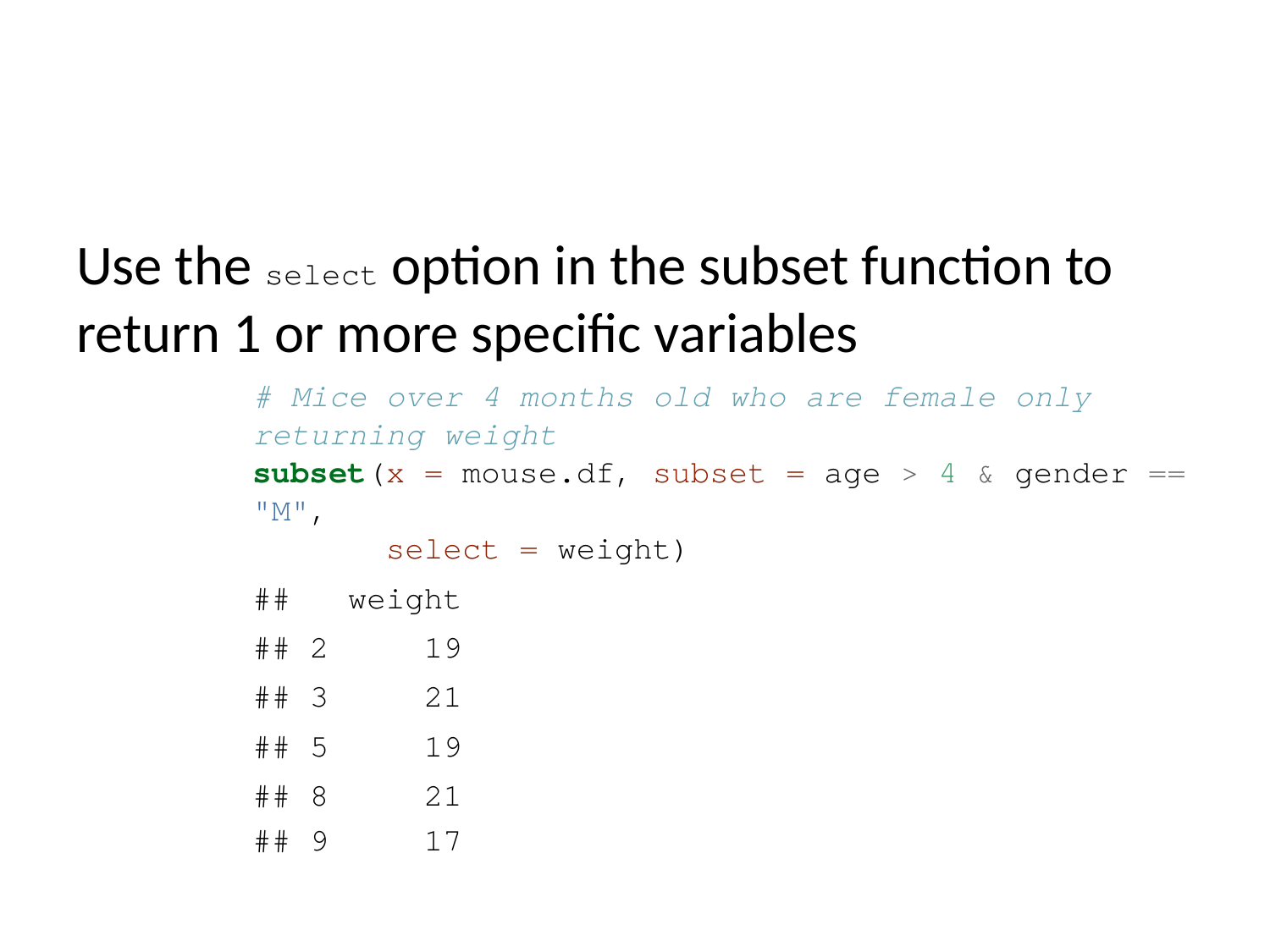

Use the select option in the subset function to return 1 or more specific variables
# Mice over 4 months old who are female only returning weight subset(x = mouse.df, subset = age > 4 & gender == "M", select = weight)
##   weight
## 2     19
## 3     21
## 5     19
## 8     21
## 9     17